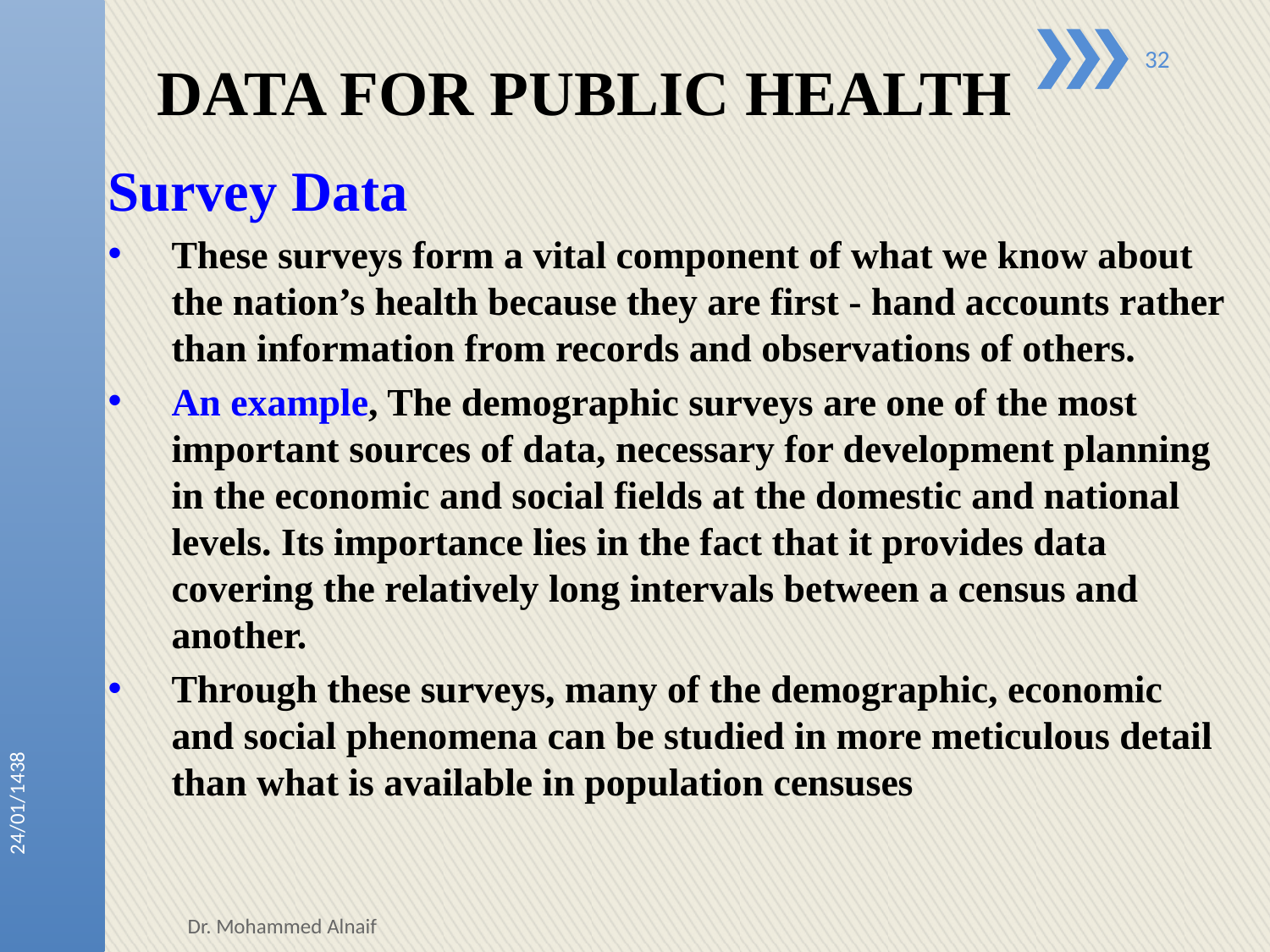

# DATA FOR PUBLIC HEALTH
32
Survey Data
These surveys form a vital component of what we know about the nation’s health because they are first - hand accounts rather than information from records and observations of others.
An example, The demographic surveys are one of the most important sources of data, necessary for development planning in the economic and social fields at the domestic and national levels. Its importance lies in the fact that it provides data covering the relatively long intervals between a census and another.
Through these surveys, many of the demographic, economic and social phenomena can be studied in more meticulous detail than what is available in population censuses

24/01/1438
Dr. Mohammed Alnaif